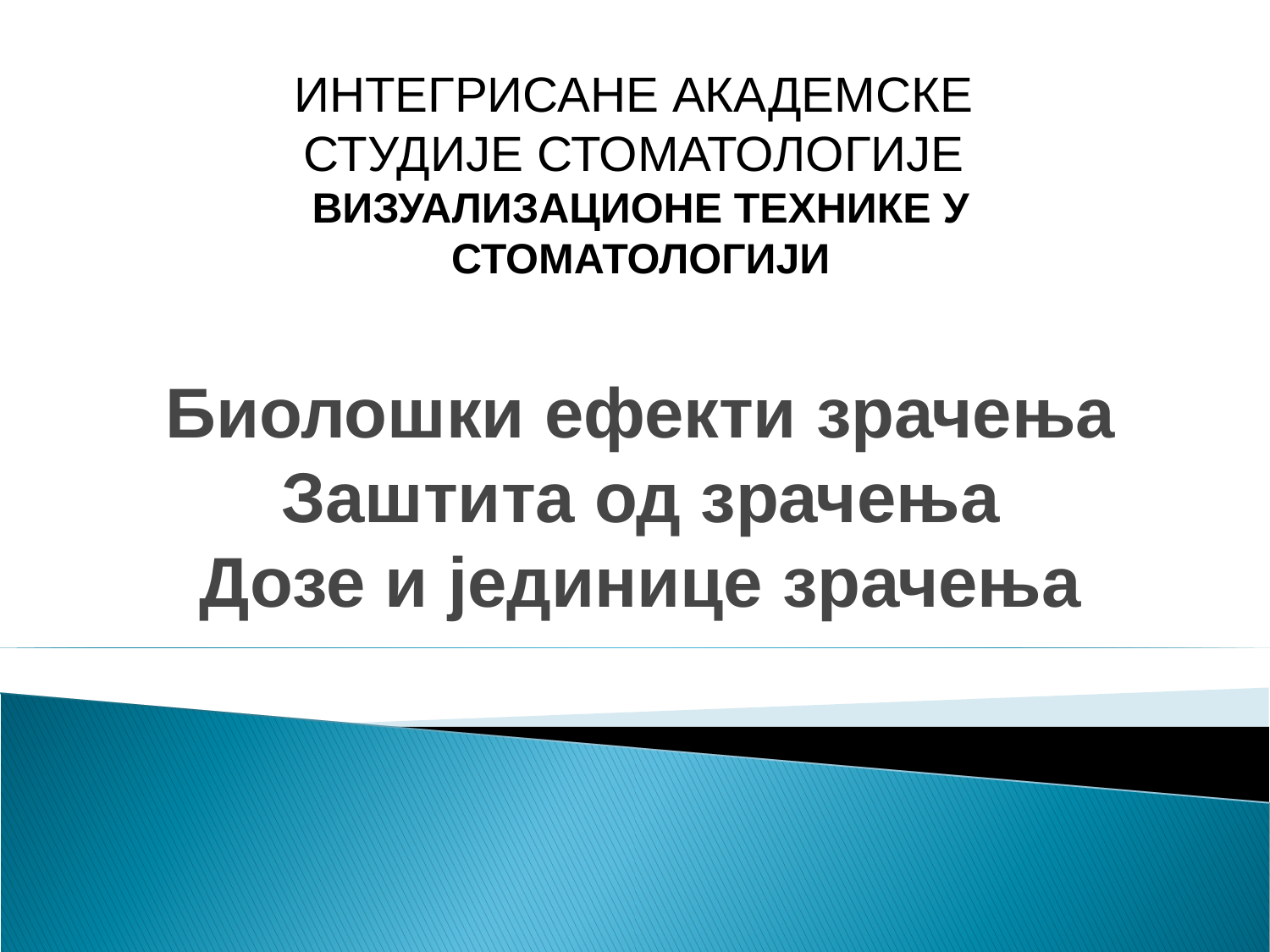

ИНТЕГРИСАНЕ АКАДЕМСКЕ
СТУДИЈE СТОМАТОЛОГИЈЕ
ВИЗУАЛИЗАЦИОНЕ ТЕХНИКЕ У СТОМАТОЛОГИЈИ
# Биолошки ефекти зрачења Заштита од зрачења Дозе и јединице зрачења